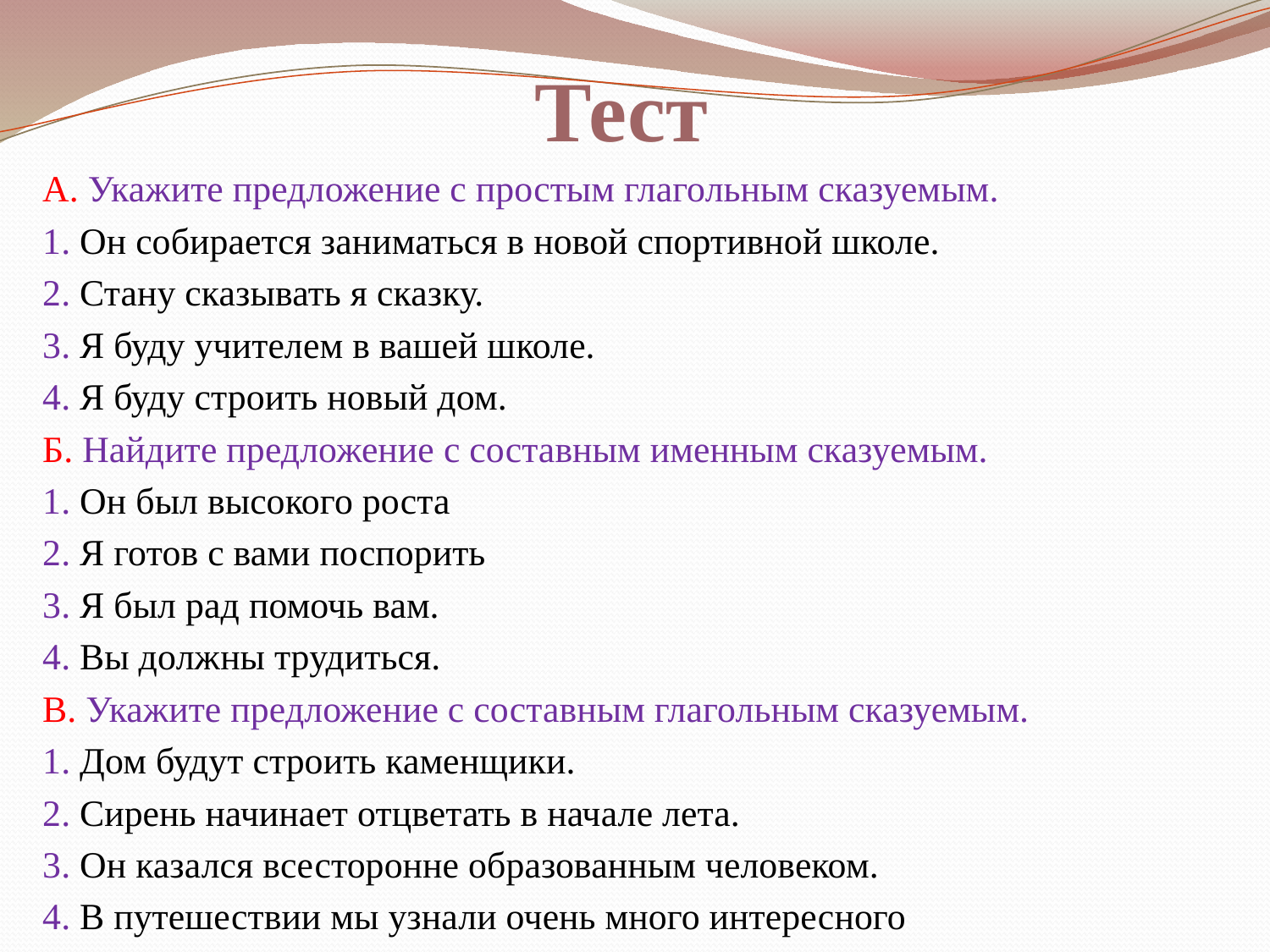

# Тест
А. Укажите предложение с простым глагольным сказуемым.
1. Он собирается заниматься в новой спортивной школе.
2. Стану сказывать я сказку.
3. Я буду учителем в вашей школе.
4. Я буду строить новый дом.
Б. Найдите предложение с составным именным сказуемым.
1. Он был высокого роста
2. Я готов с вами поспорить
3. Я был рад помочь вам.
4. Вы должны трудиться.
В. Укажите предложение с составным глагольным сказуемым.
1. Дом будут строить каменщики.
2. Сирень начинает отцветать в начале лета.
3. Он казался всесторонне образованным человеком.
4. В путешествии мы узнали очень много интересного